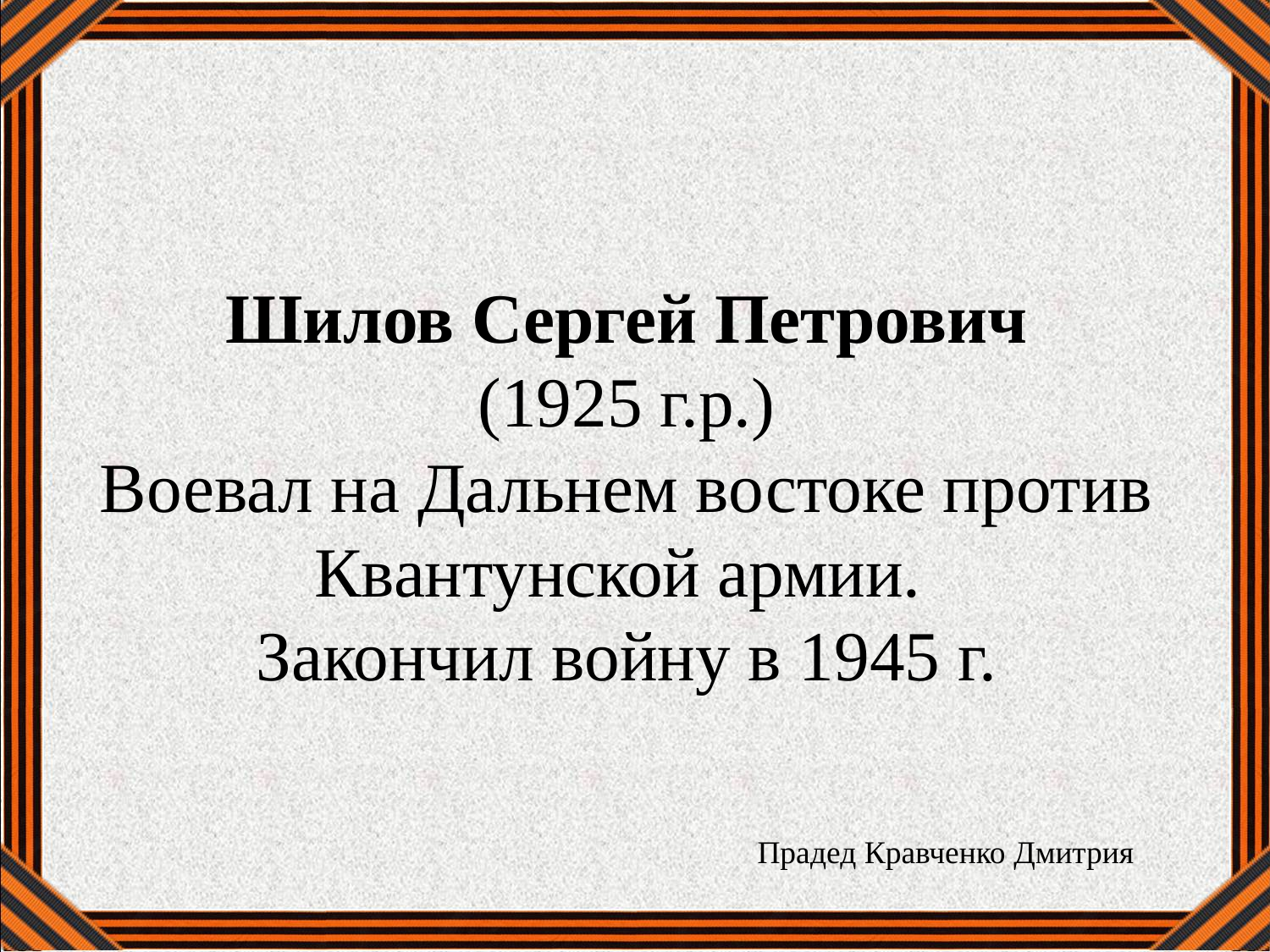

Шилов Сергей Петрович
(1925 г.р.)
Воевал на Дальнем востоке против Квантунской армии.
Закончил войну в 1945 г.

Прадед Кравченко Дмитрия